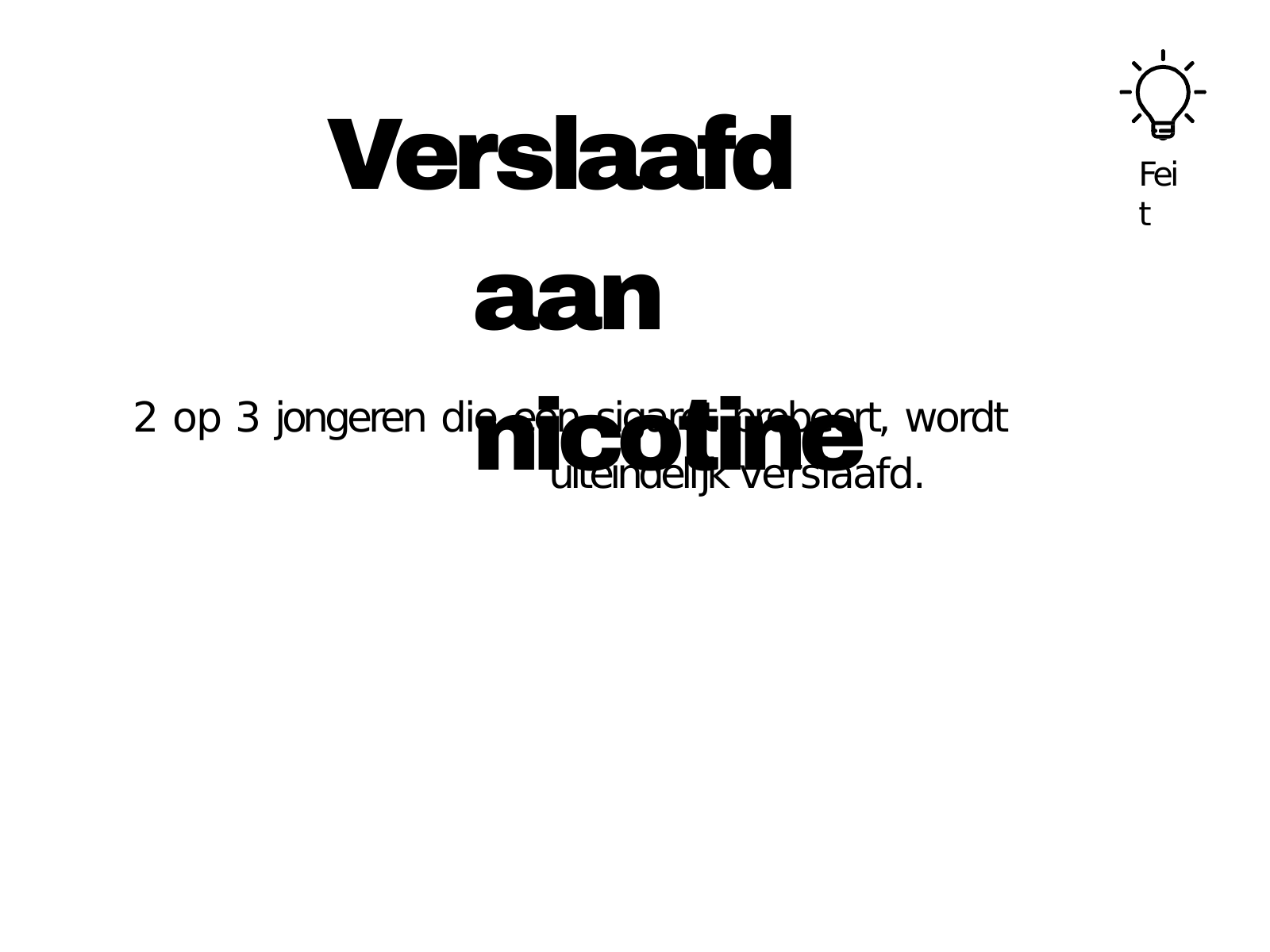

Verslaafd aan nicotine
Feit
2 op 3 jongeren die een sigaret probeert, wordt uiteindelĳk verslaafd.